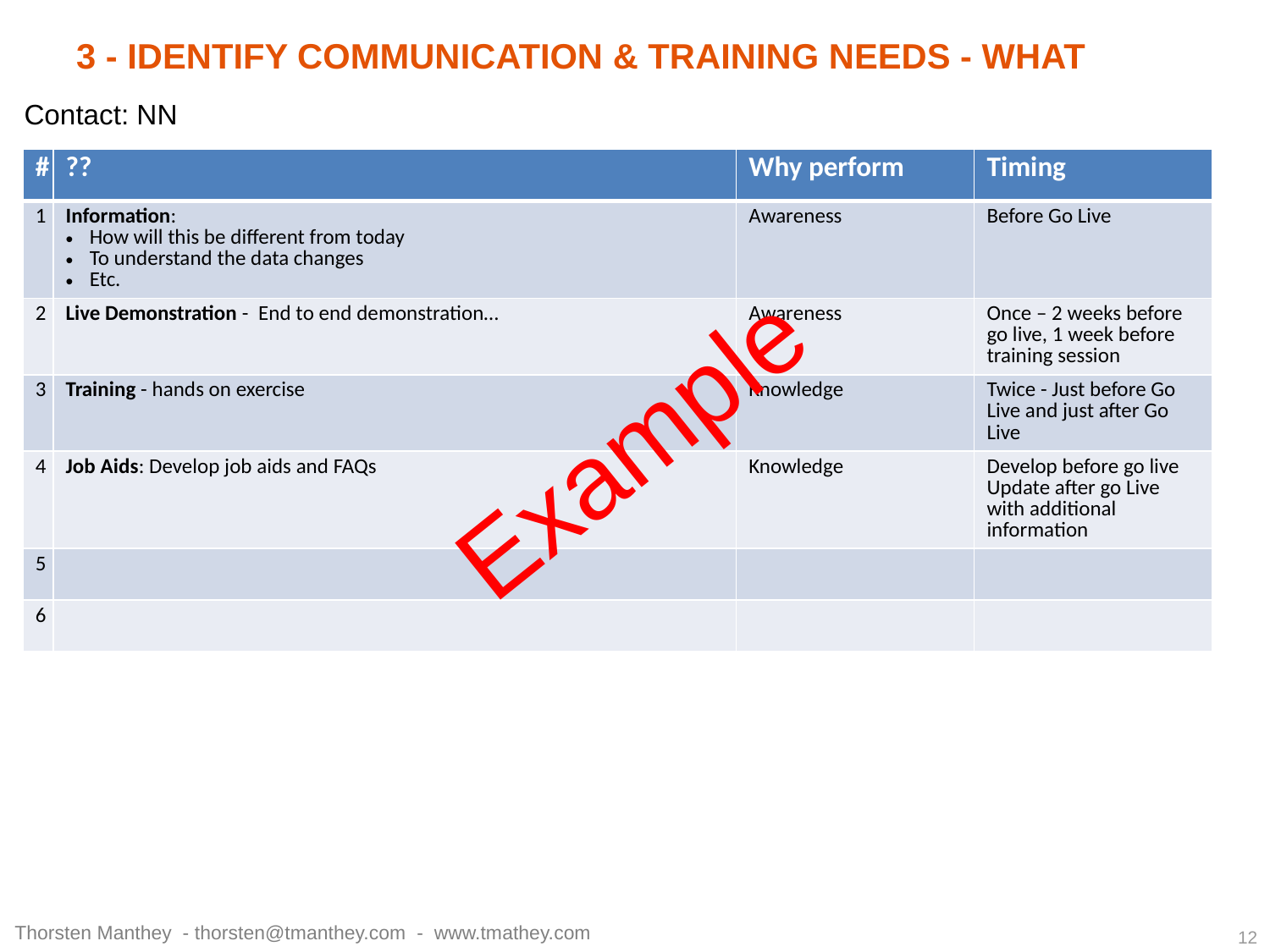

3 - Identify Communication & Training Needs - WHAT
Contact: NN
| # | ?? | Why perform | Timing |
| --- | --- | --- | --- |
| 1 | Information: How will this be different from today To understand the data changes Etc. | Awareness | Before Go Live |
| 2 | Live Demonstration - End to end demonstration… | Awareness | Once – 2 weeks before go live, 1 week before training session |
| 3 | Training - hands on exercise | Knowledge | Twice - Just before Go Live and just after Go Live |
| 4 | Job Aids: Develop job aids and FAQs | Knowledge | Develop before go live Update after go Live with additional information |
| 5 |  |  |  |
| 6 |  |  |  |
Example
Thorsten Manthey  - thorsten@tmanthey.com  -  www.tmathey.com
12